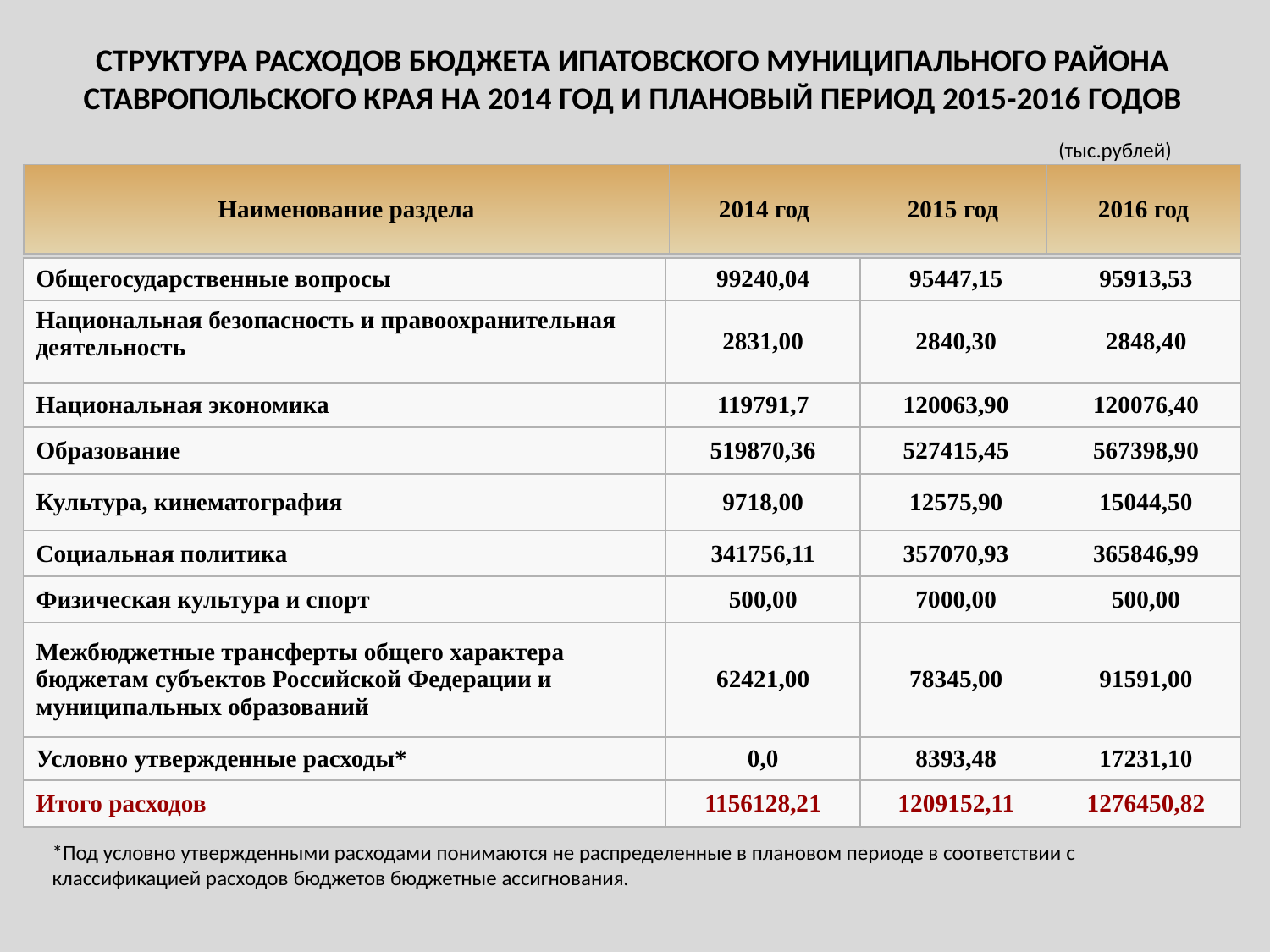

# СТРУКТУРА РАСХОДОВ БЮДЖЕТА ИПАТОВСКОГО МУНИЦИПАЛЬНОГО РАЙОНА СТАВРОПОЛЬСКОГО КРАЯ НА 2014 ГОД И ПЛАНОВЫЙ ПЕРИОД 2015-2016 ГОДОВ
(тыс.рублей)
| Наименование раздела | 2014 год | 2015 год | 2016 год |
| --- | --- | --- | --- |
| Общегосударственные вопросы | 99240,04 | 95447,15 | 95913,53 |
| --- | --- | --- | --- |
| Национальная безопасность и правоохранительная деятельность | 2831,00 | 2840,30 | 2848,40 |
| Национальная экономика | 119791,7 | 120063,90 | 120076,40 |
| Образование | 519870,36 | 527415,45 | 567398,90 |
| Культура, кинематография | 9718,00 | 12575,90 | 15044,50 |
| Социальная политика | 341756,11 | 357070,93 | 365846,99 |
| Физическая культура и спорт | 500,00 | 7000,00 | 500,00 |
| Межбюджетные трансферты общего характера бюджетам субъектов Российской Федерации и муниципальных образований | 62421,00 | 78345,00 | 91591,00 |
| Условно утвержденные расходы\* | 0,0 | 8393,48 | 17231,10 |
| Итого расходов | 1156128,21 | 1209152,11 | 1276450,82 |
*Под условно утвержденными расходами понимаются не распределенные в плановом периоде в соответствии с классификацией расходов бюджетов бюджетные ассигнования.